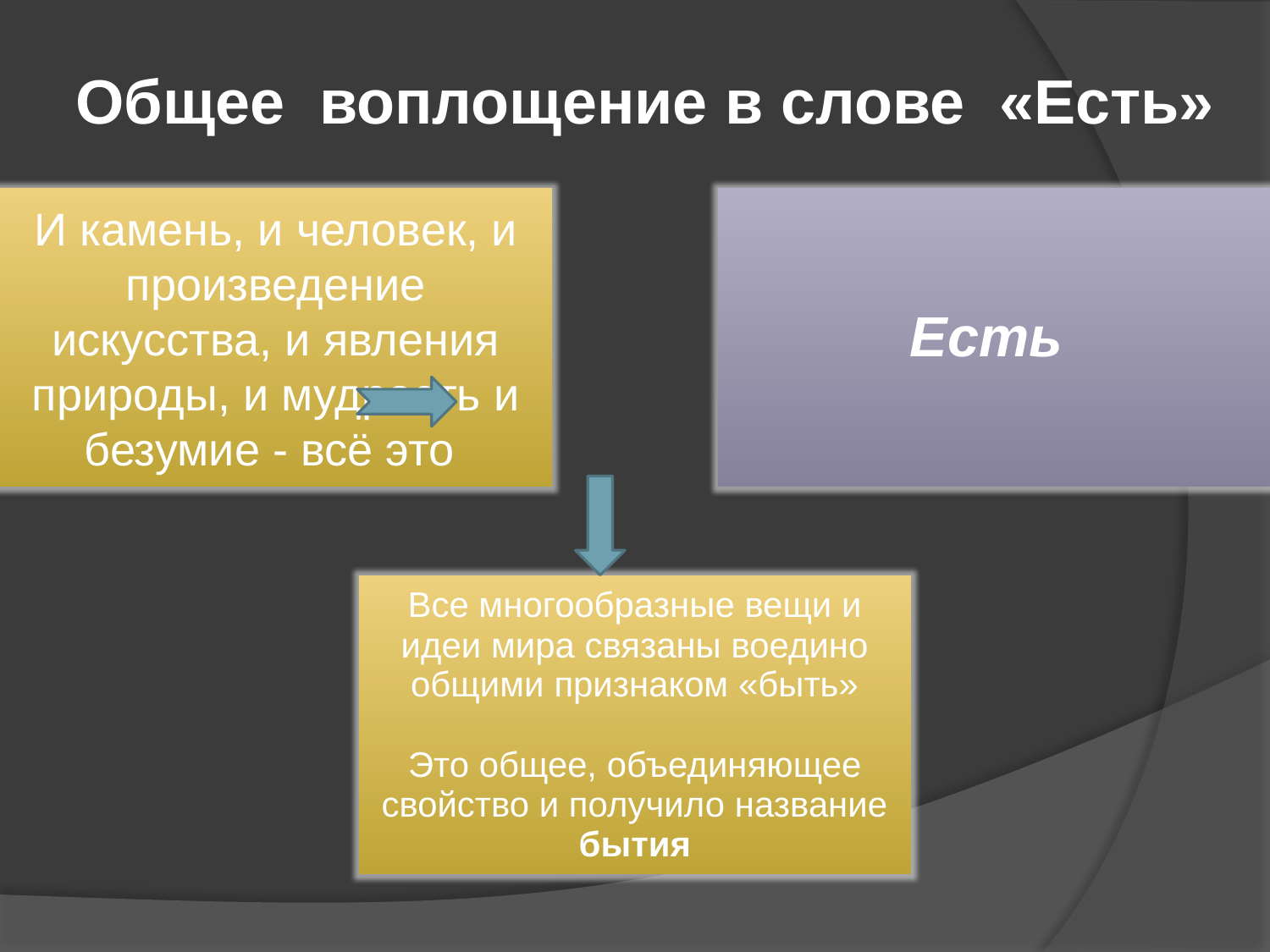

# Общее  воплощение в слове  «Есть»
И камень, и человек, и произведение искусства, и явления природы, и мудрость и безумие - всё это
Есть
Все многообразные вещи и идеи мира связаны воедино общими признаком «быть»
Это общее, объединяющее свойство и получило название бытия